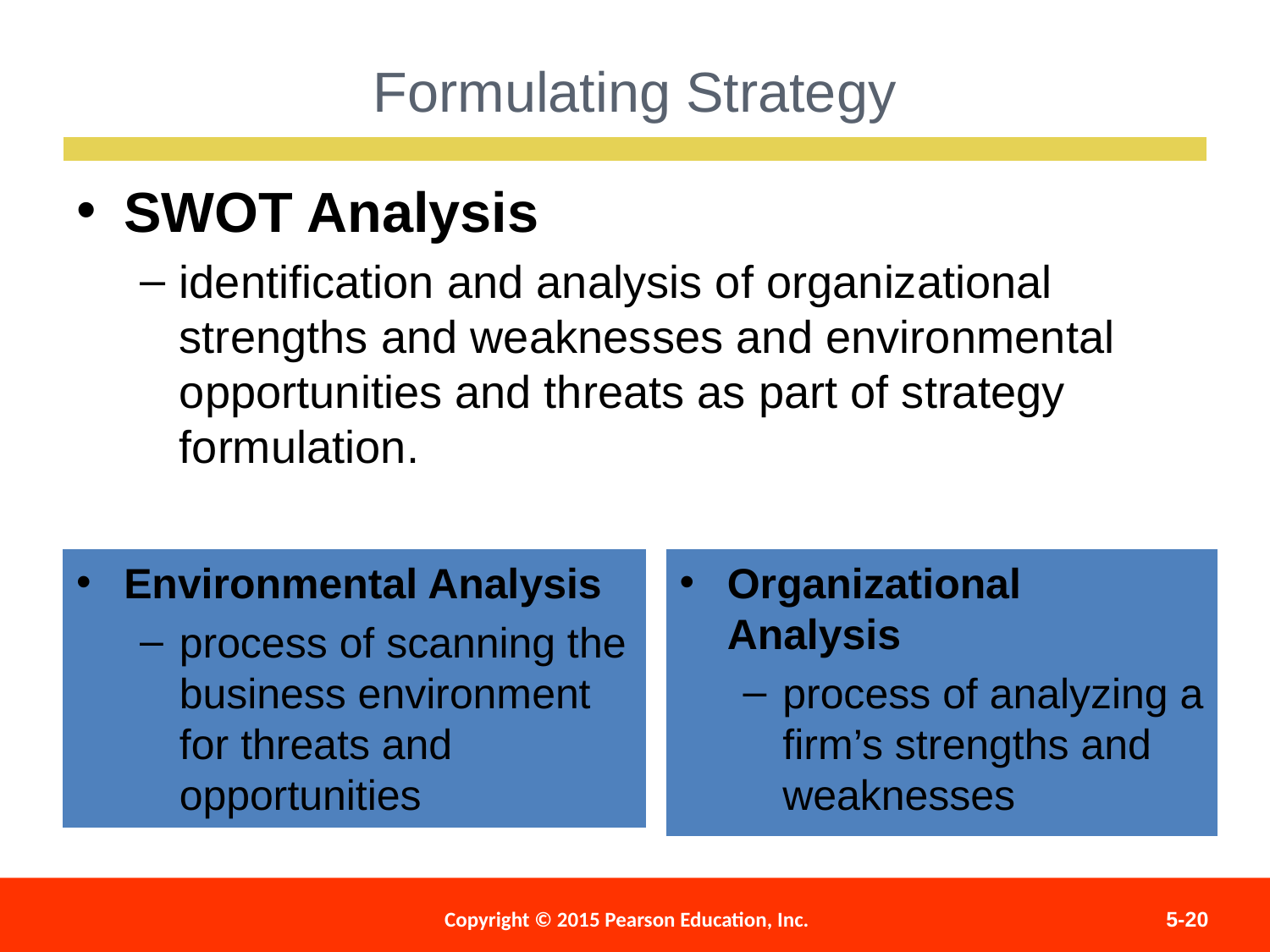

Formulating Strategy
SWOT Analysis
identification and analysis of organizational strengths and weaknesses and environmental opportunities and threats as part of strategy formulation.
Environmental Analysis
process of scanning the business environment for threats and opportunities

Organizational Analysis
process of analyzing a firm’s strengths and weaknesses